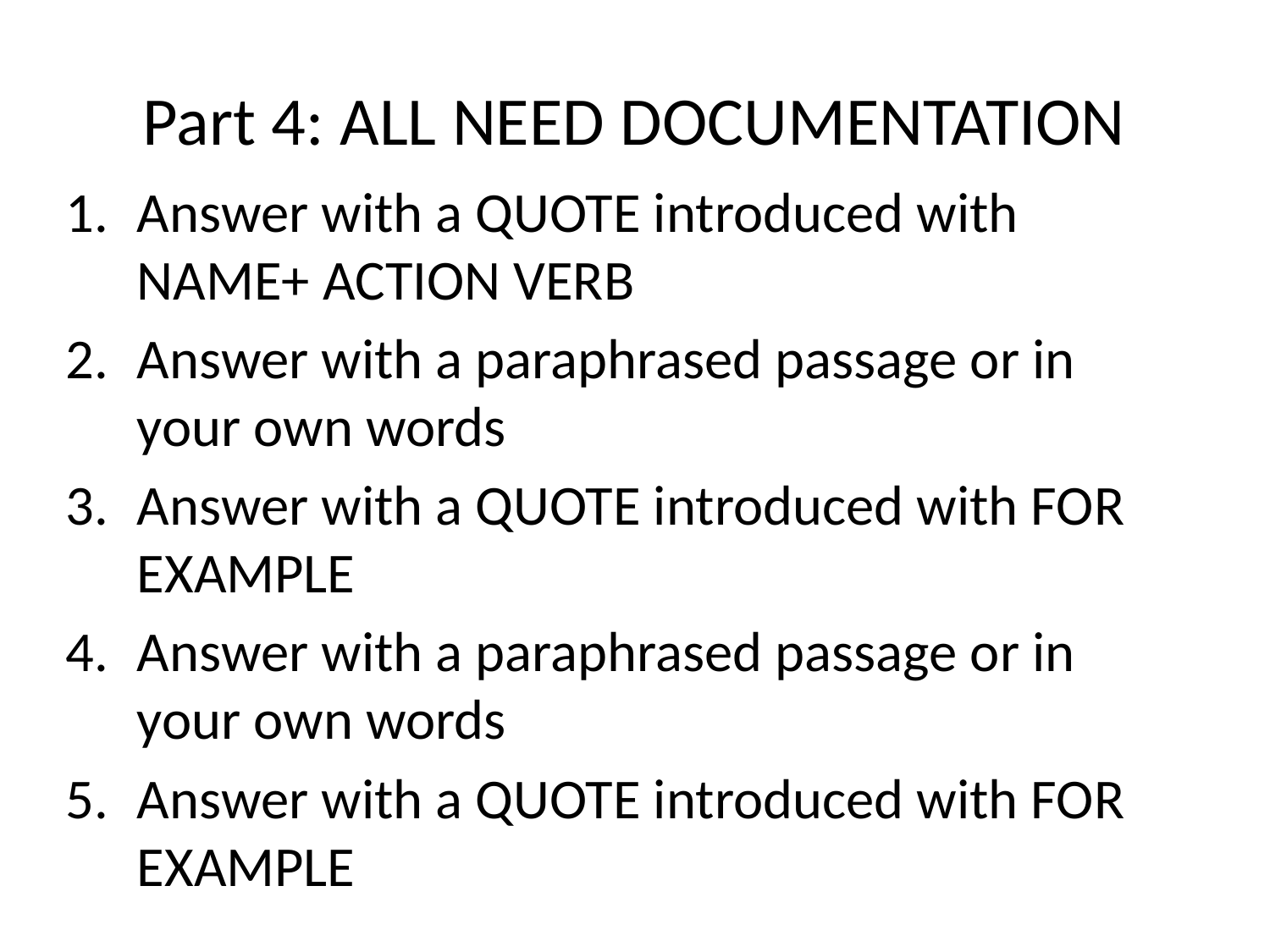

# Part 4: ALL NEED DOCUMENTATION
Answer with a QUOTE introduced with NAME+ ACTION VERB
Answer with a paraphrased passage or in your own words
Answer with a QUOTE introduced with FOR EXAMPLE
Answer with a paraphrased passage or in your own words
Answer with a QUOTE introduced with FOR EXAMPLE